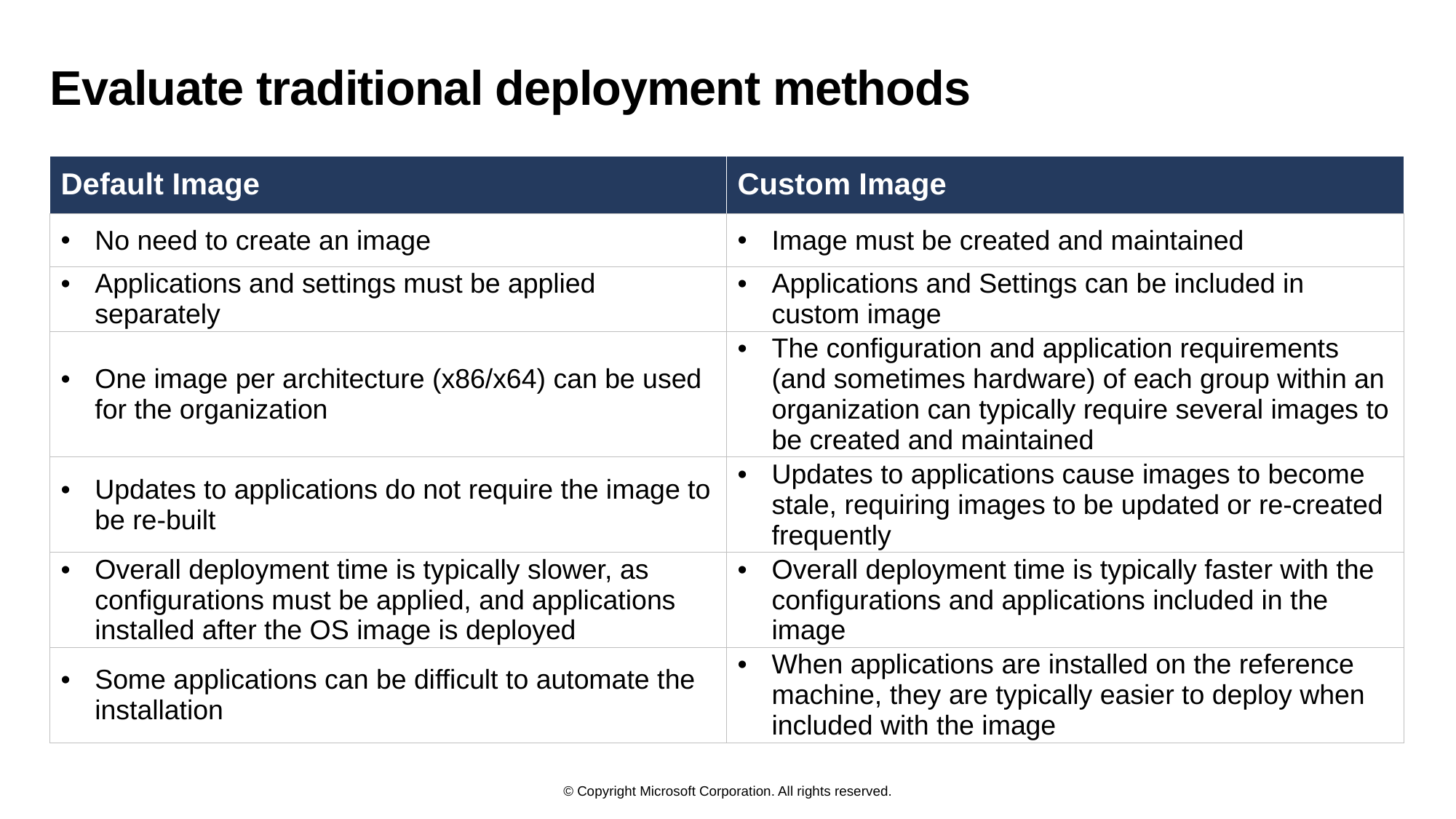

# Evaluate traditional deployment methods
| Default Image | Custom Image |
| --- | --- |
| No need to create an image | Image must be created and maintained |
| Applications and settings must be applied separately | Applications and Settings can be included in custom image |
| One image per architecture (x86/x64) can be used for the organization | The configuration and application requirements (and sometimes hardware) of each group within an organization can typically require several images to be created and maintained |
| Updates to applications do not require the image to be re-built | Updates to applications cause images to become stale, requiring images to be updated or re-created frequently |
| Overall deployment time is typically slower, as configurations must be applied, and applications installed after the OS image is deployed | Overall deployment time is typically faster with the configurations and applications included in the image |
| Some applications can be difficult to automate the installation | When applications are installed on the reference machine, they are typically easier to deploy when included with the image |